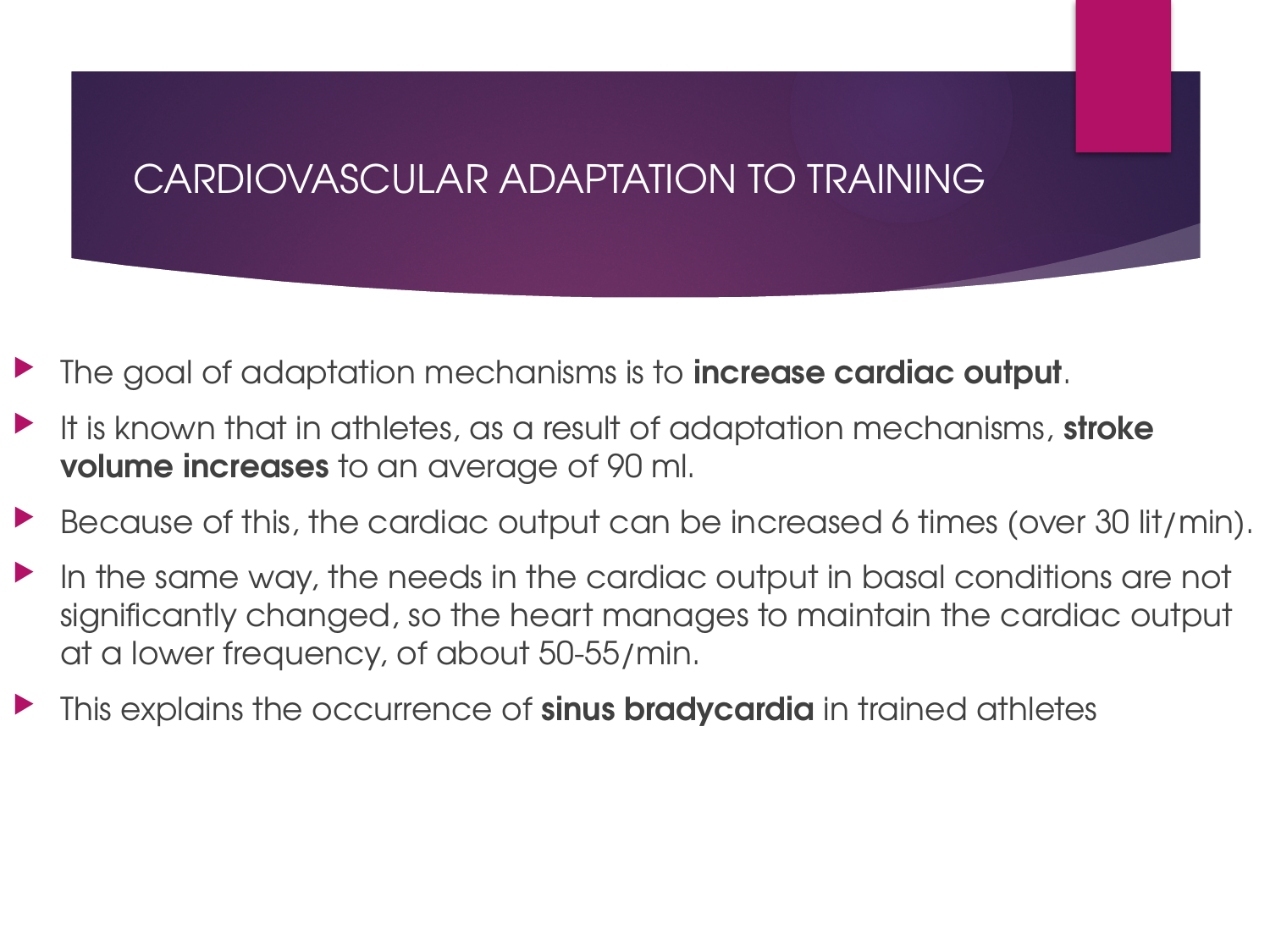

# CARDIOVASCULAR ADAPTATION TO TRAINING
The goal of adaptation mechanisms is to increase cardiac output.
It is known that in athletes, as a result of adaptation mechanisms, stroke volume increases to an average of 90 ml.
Because of this, the cardiac output can be increased 6 times (over 30 lit/min).
In the same way, the needs in the cardiac output in basal conditions are not significantly changed, so the heart manages to maintain the cardiac output at a lower frequency, of about 50-55/min.
This explains the occurrence of sinus bradycardia in trained athletes